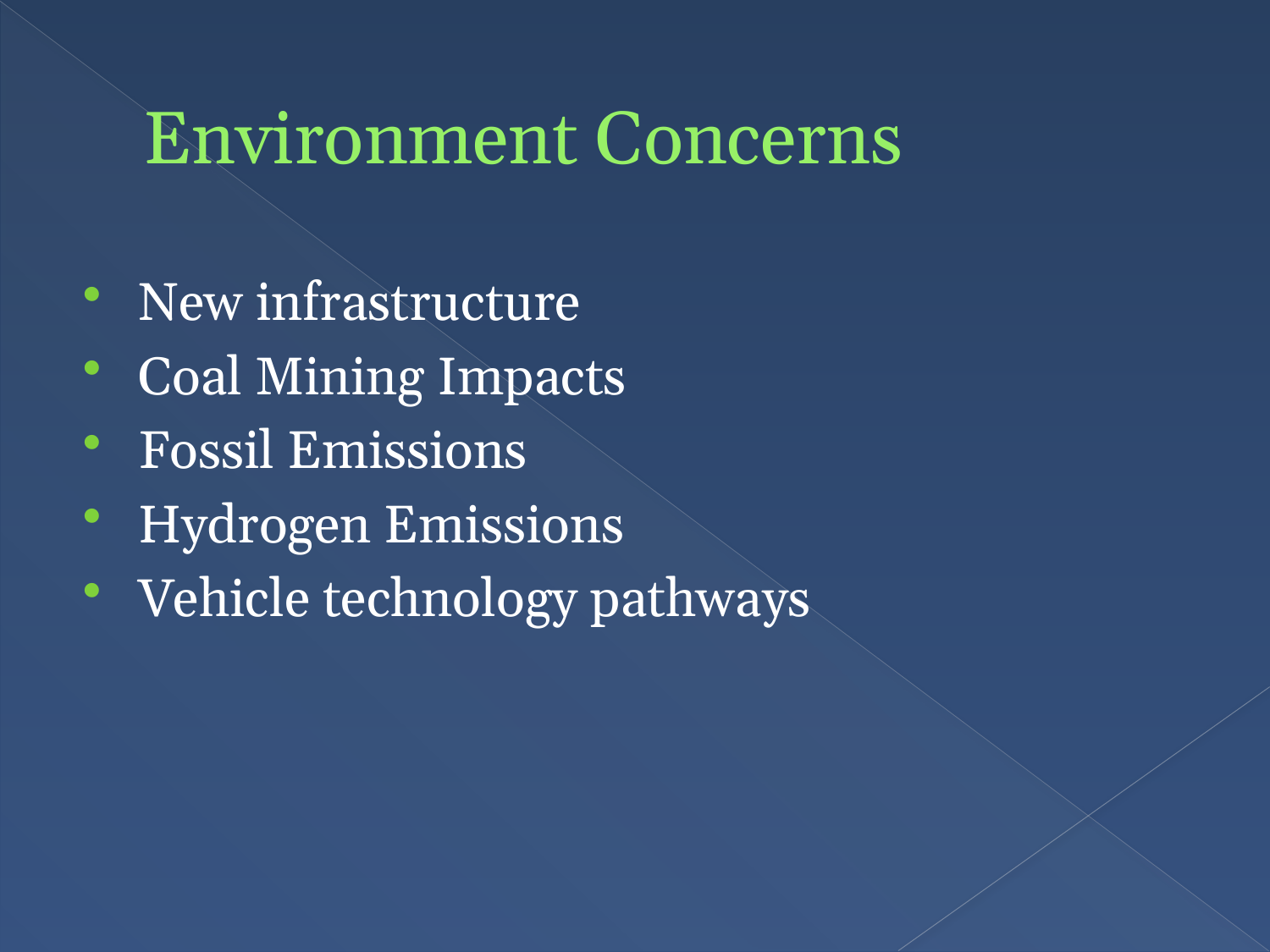

# Environment Concerns
New infrastructure
Coal Mining Impacts
Fossil Emissions
Hydrogen Emissions
Vehicle technology pathways